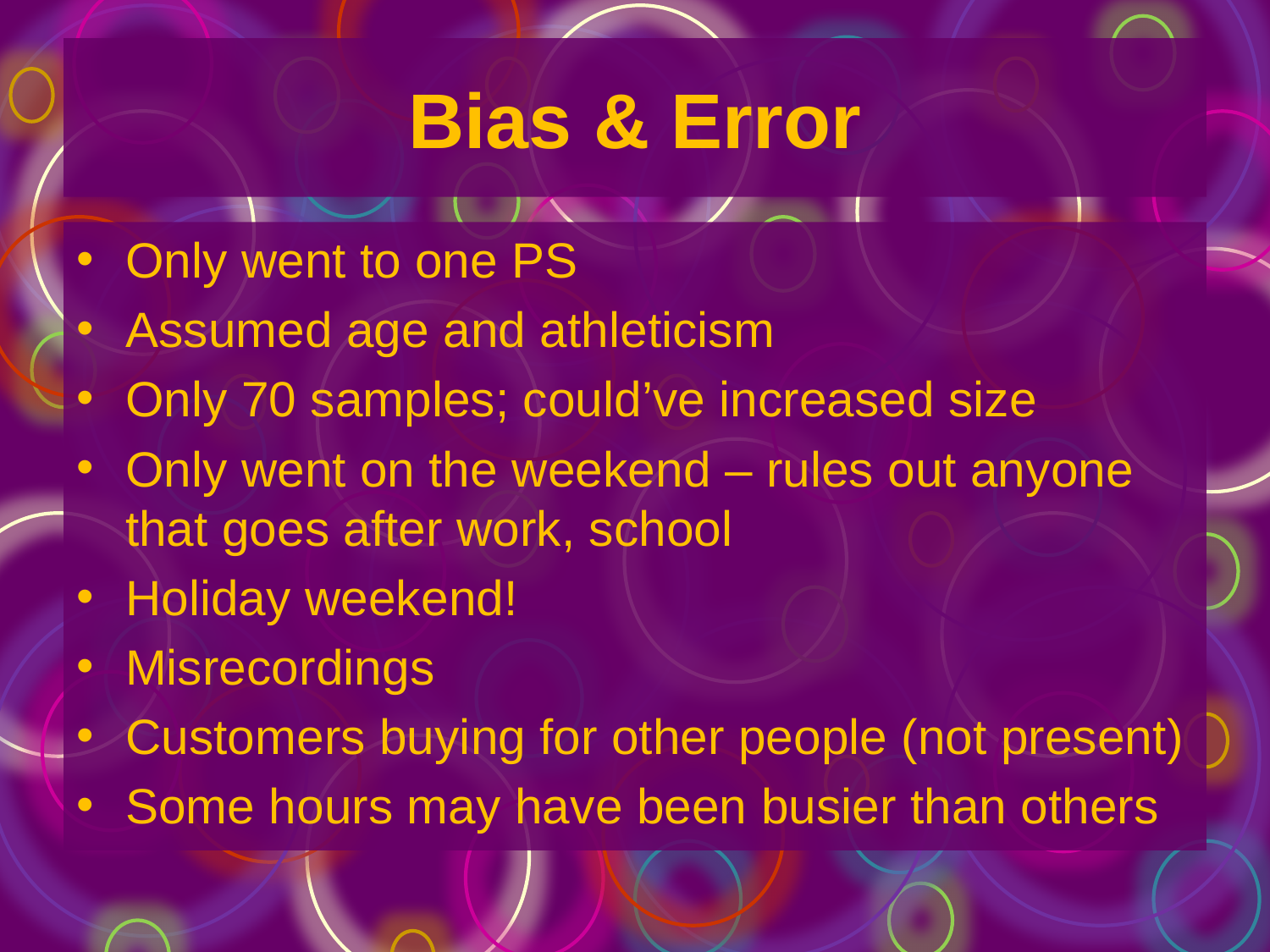

# Bias & Error
Only went to one PS
Assumed age and athleticism
Only 70 samples; could’ve increased size
Only went on the weekend – rules out anyone that goes after work, school
Holiday weekend!
Misrecordings
Customers buying for other people (not present)
Some hours may have been busier than others